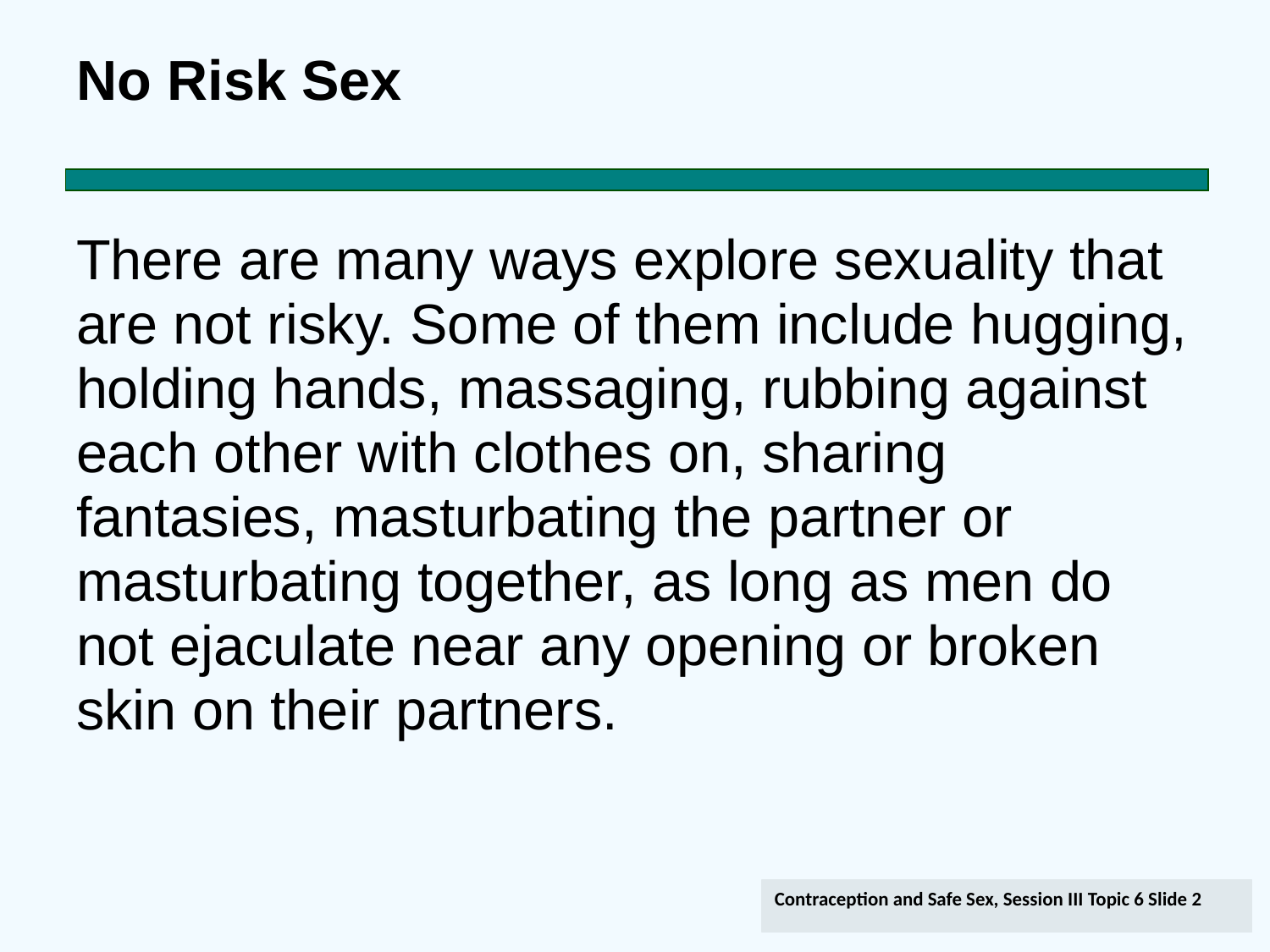

# No Risk Sex
There are many ways explore sexuality that are not risky. Some of them include hugging, holding hands, massaging, rubbing against each other with clothes on, sharing fantasies, masturbating the partner or masturbating together, as long as men do not ejaculate near any opening or broken skin on their partners.

Contraception and Safe Sex, Session III Topic 6 Slide 2